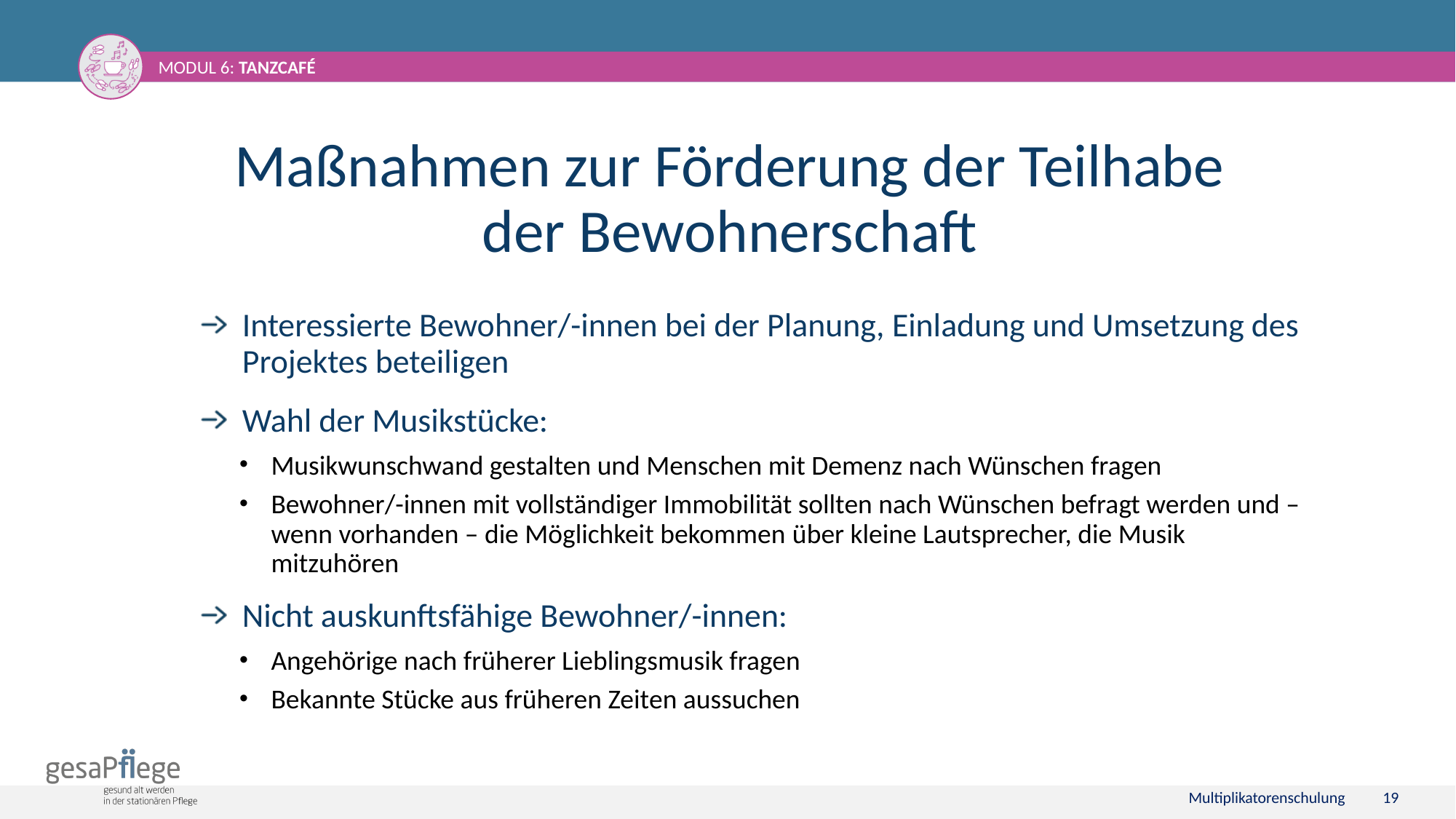

# Maßnahmen zur Förderung der Teilhabe der Bewohnerschaft
Interessierte Bewohner/-innen bei der Planung, Einladung und Umsetzung des Projektes beteiligen
Wahl der Musikstücke:
Musikwunschwand gestalten und Menschen mit Demenz nach Wünschen fragen
Bewohner/-innen mit vollständiger Immobilität sollten nach Wünschen befragt werden und – wenn vorhanden – die Möglichkeit bekommen über kleine Lautsprecher, die Musik mitzuhören
Nicht auskunftsfähige Bewohner/-innen:
Angehörige nach früherer Lieblingsmusik fragen
Bekannte Stücke aus früheren Zeiten aussuchen

Multiplikatorenschulung
19